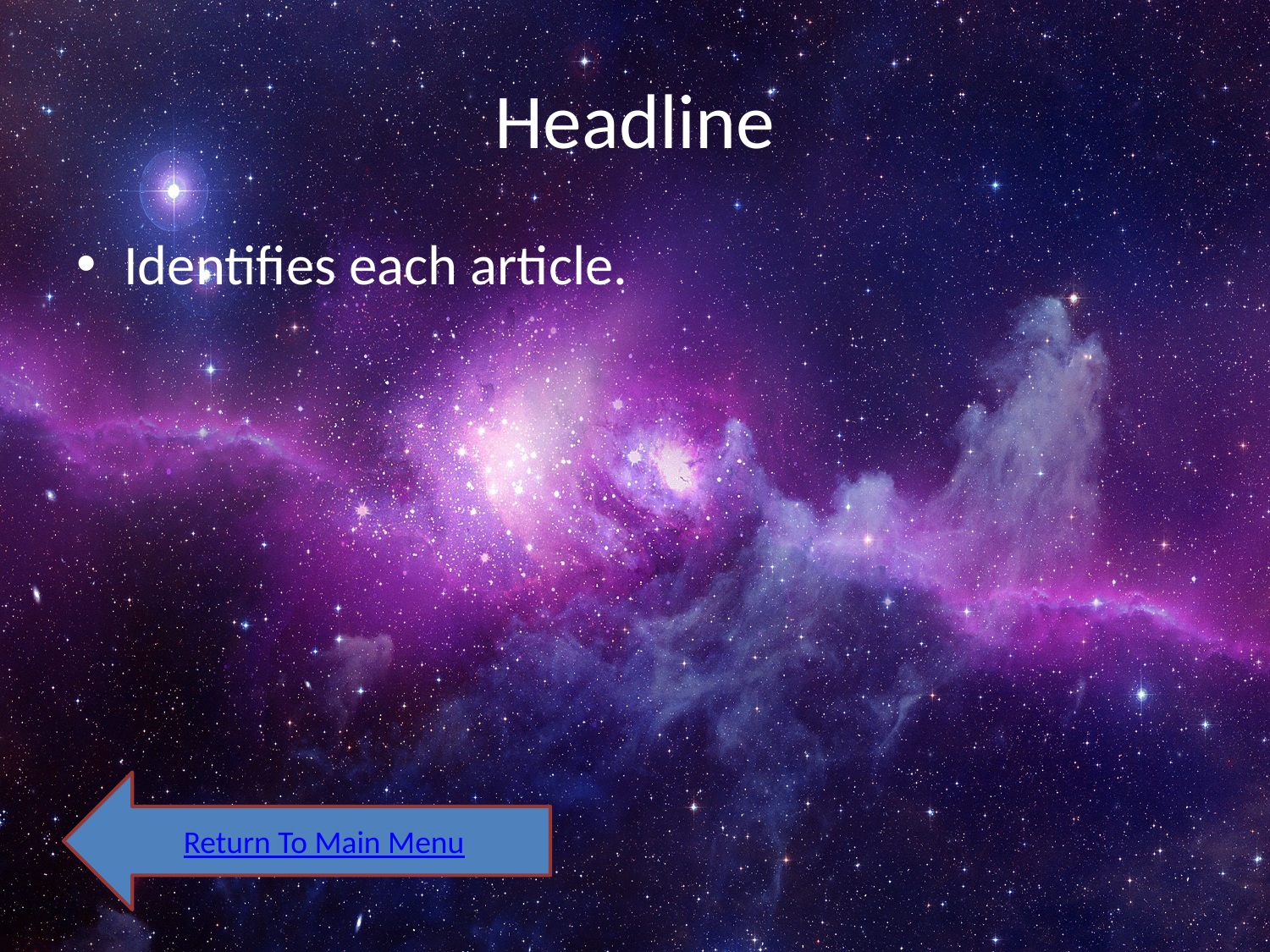

# Headline
Identifies each article.
Return To Main Menu